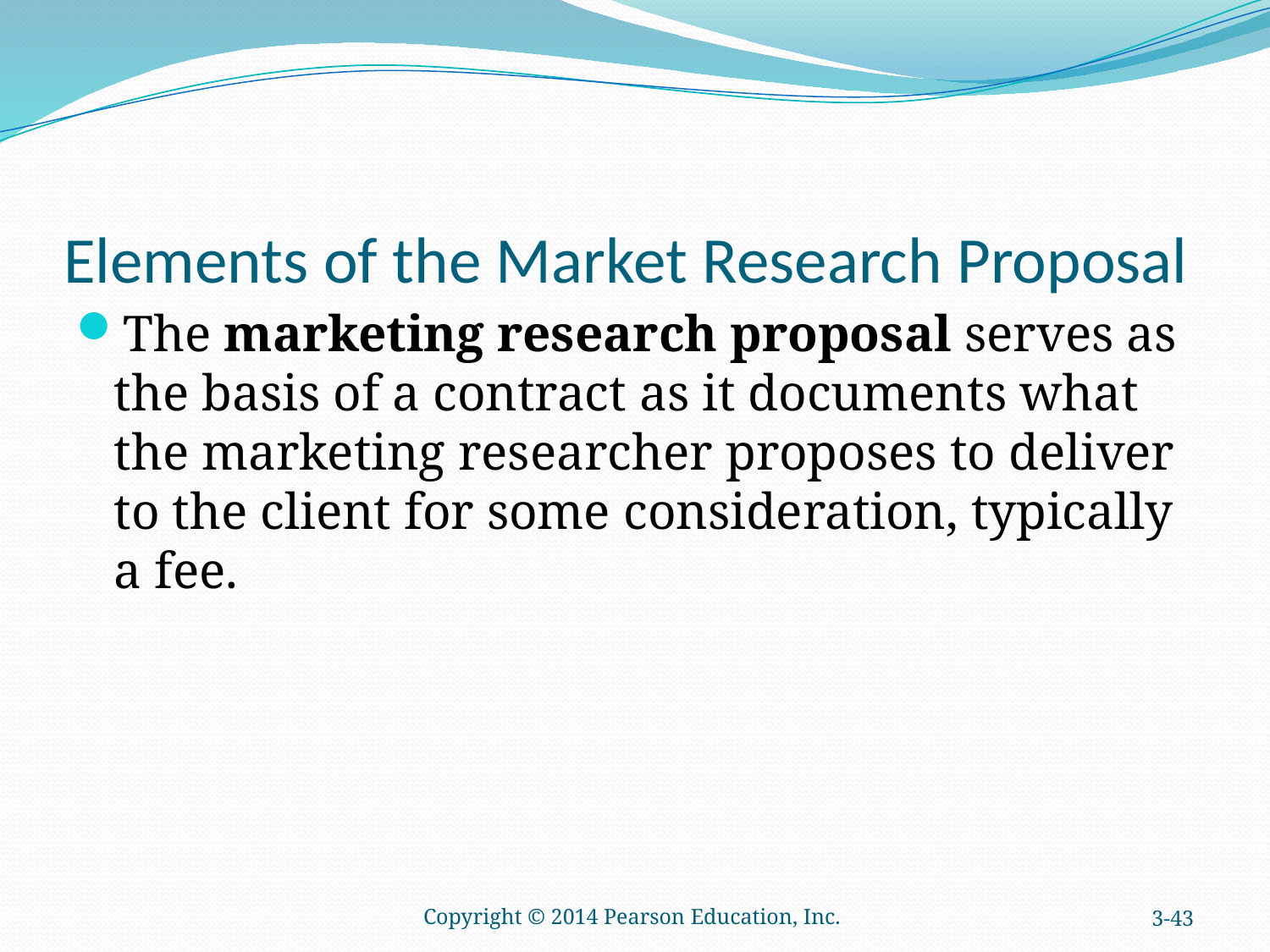

# Elements of the Market Research Proposal
The marketing research proposal serves as the basis of a contract as it documents what the marketing researcher proposes to deliver to the client for some consideration, typically a fee.